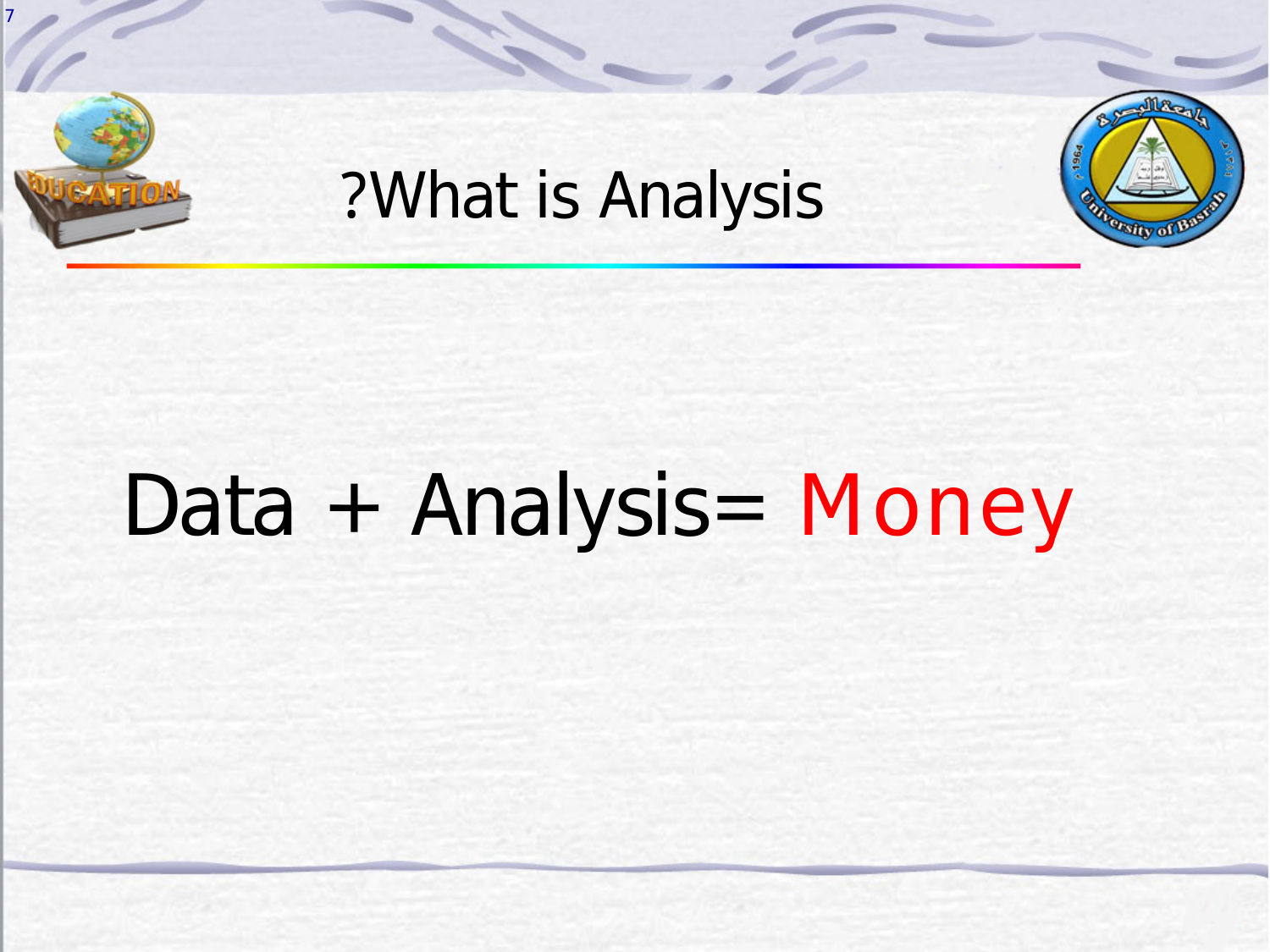

7
What is Analysis?
Data + Analysis= Money